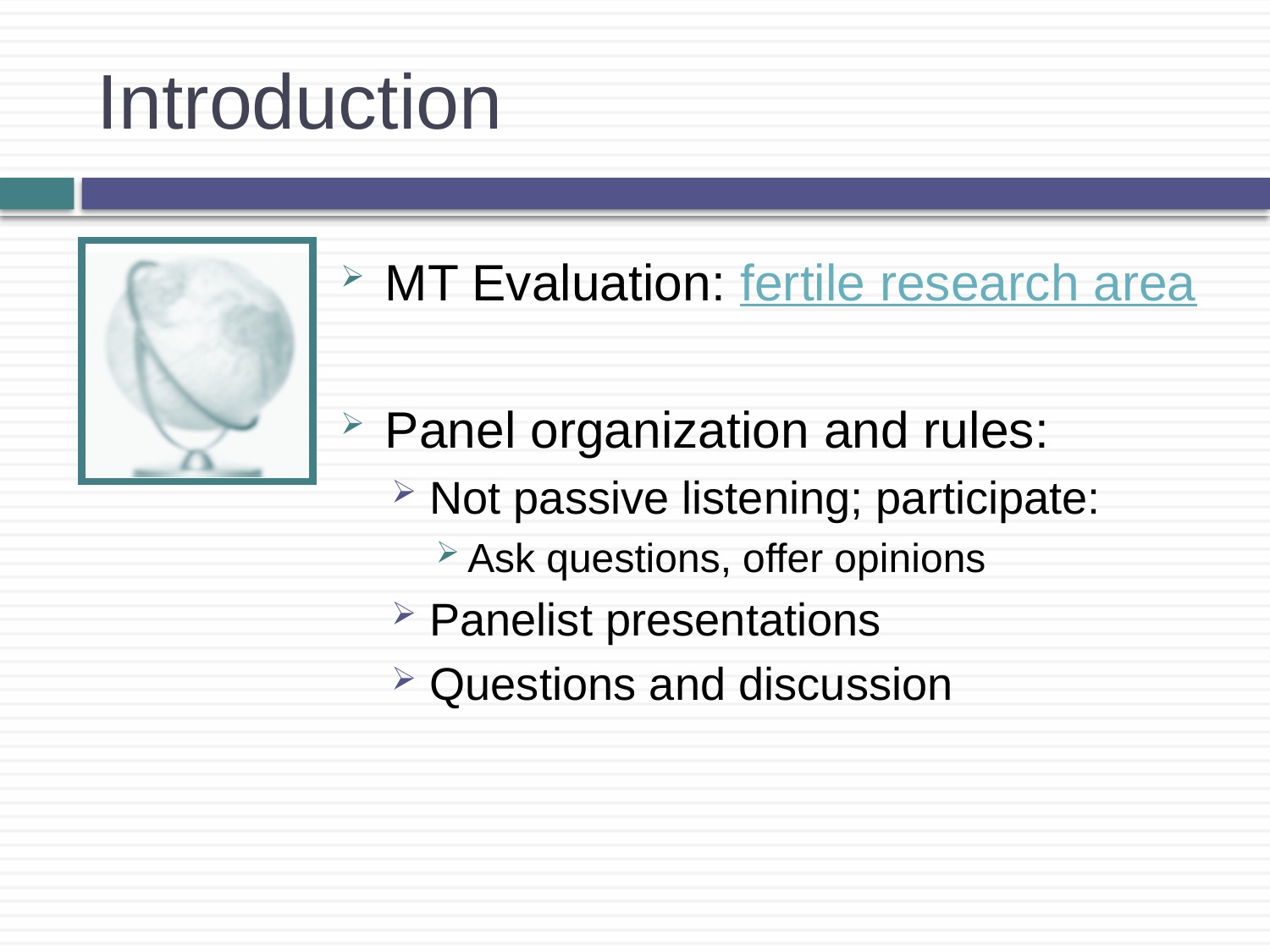

# Introduction
MT Evaluation: fertile research area

Panel organization and rules:
Not passive listening; participate:
Ask questions, offer opinions
Panelist presentations
Questions and discussion